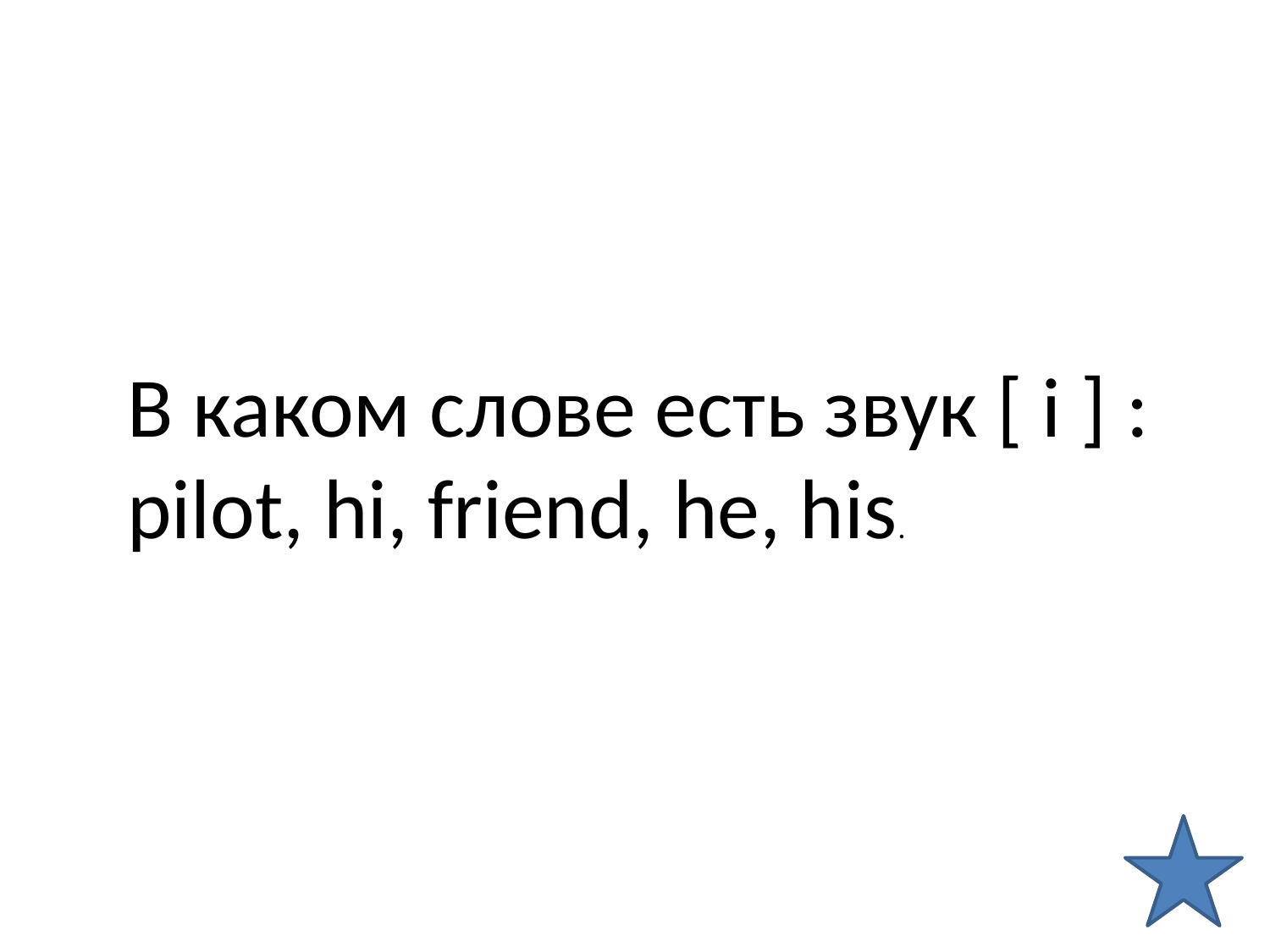

В каком слове есть звук [ i ] : pilot, hi, friend, he, his.